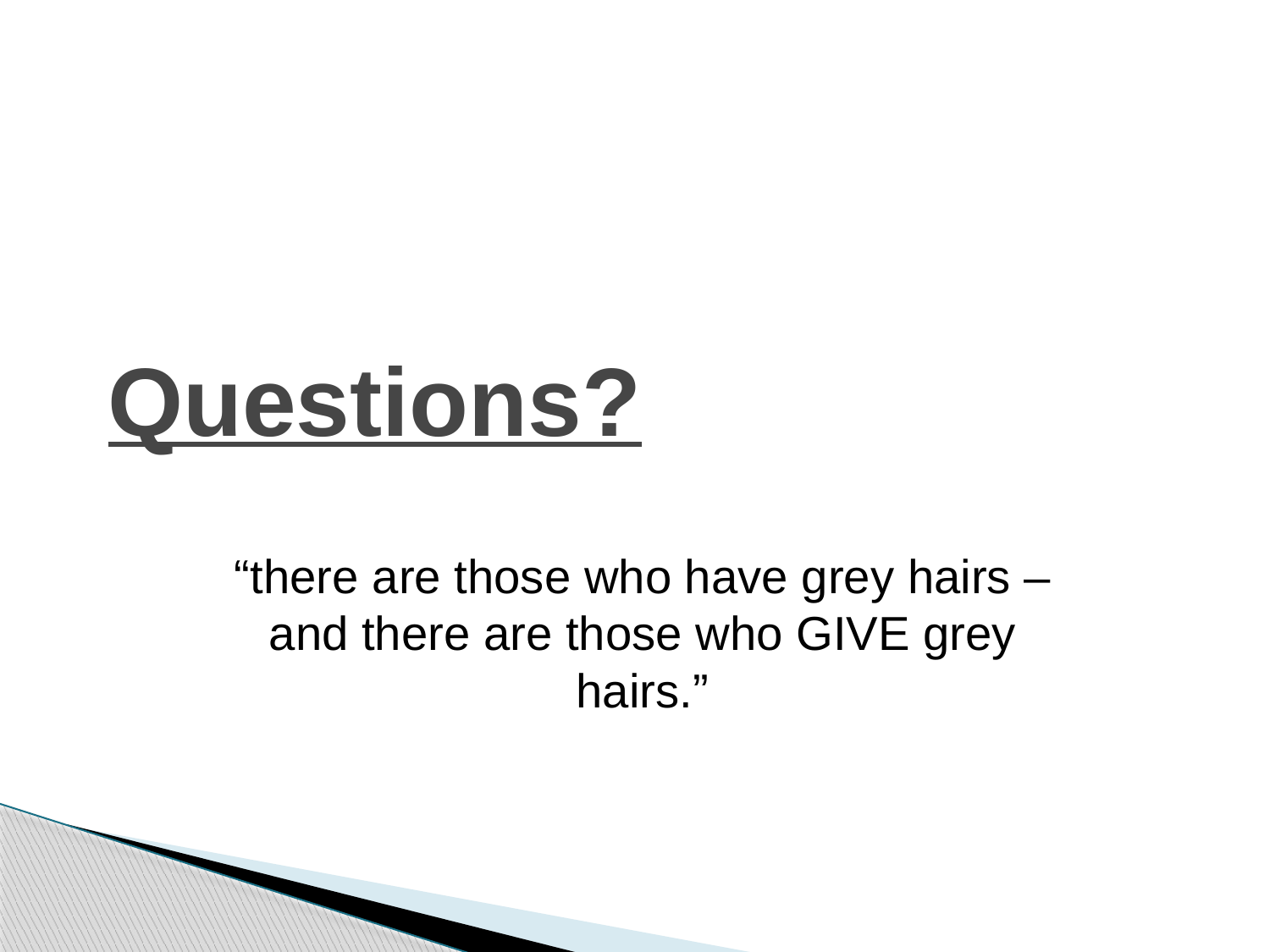

# Questions?
“there are those who have grey hairs – and there are those who GIVE grey hairs.”